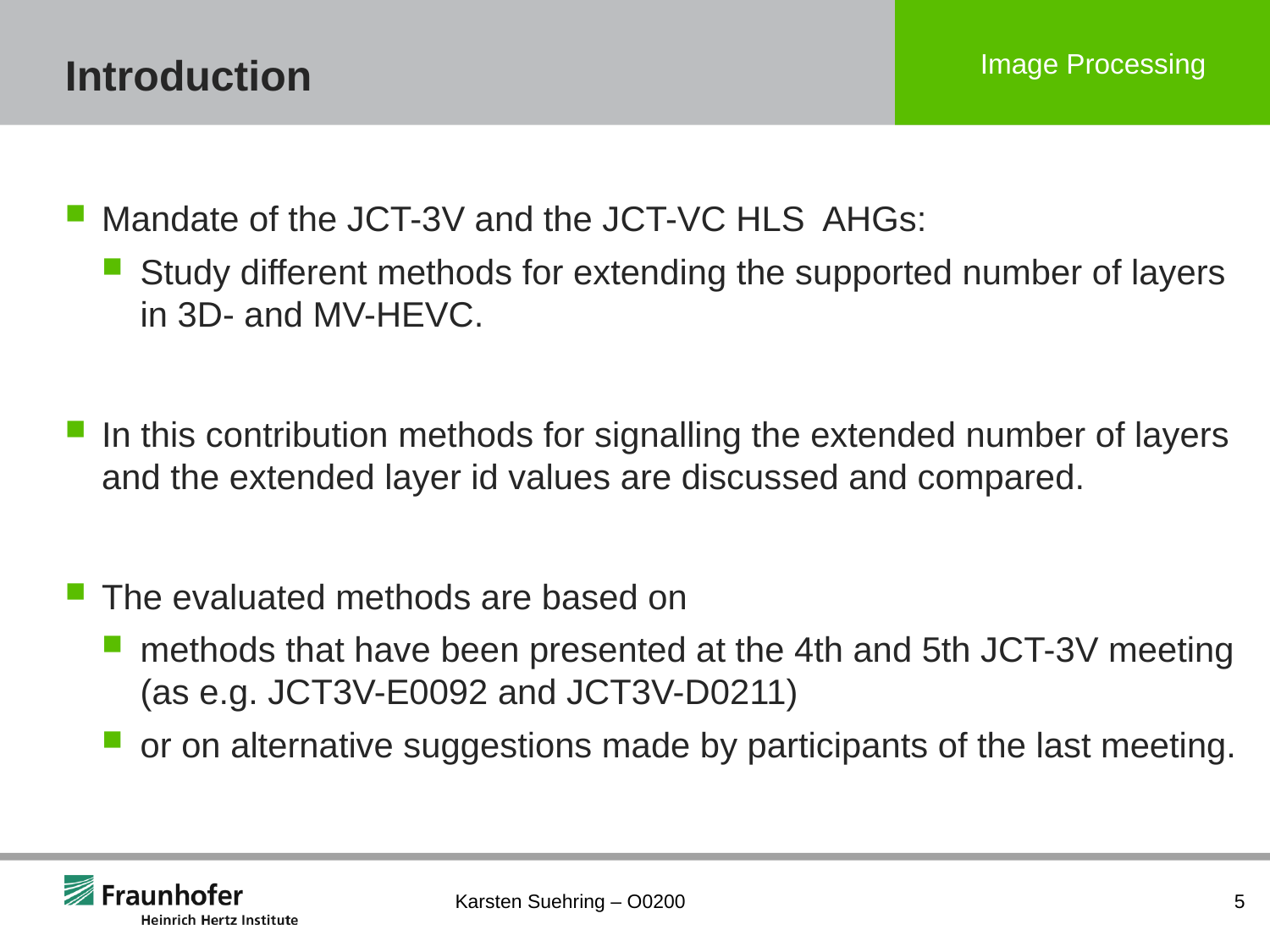

# Introduction
Mandate of the JCT-3V and the JCT-VC HLS  AHGs:
Study different methods for extending the supported number of layers in 3D- and MV-HEVC.

In this contribution methods for signalling the extended number of layers and the extended layer id values are discussed and compared.

The evaluated methods are based on
methods that have been presented at the 4th and 5th JCT-3V meeting (as e.g. JCT3V-E0092 and JCT3V-D0211)
or on alternative suggestions made by participants of the last meeting.
Karsten Suehring – O0200
5